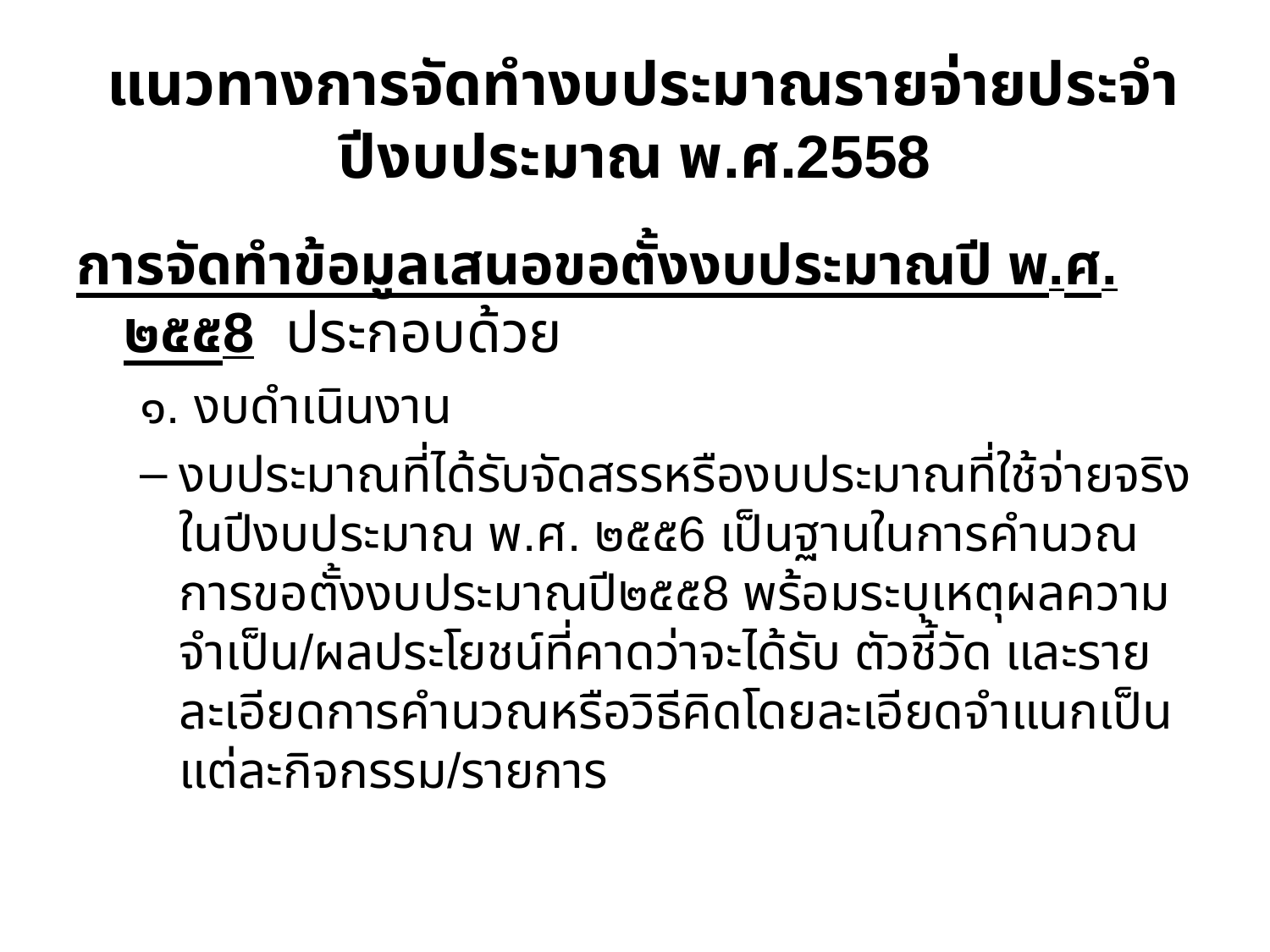

# แนวทางการจัดทำงบประมาณรายจ่ายประจำปีงบประมาณ พ.ศ.2558
การจัดทำข้อมูลเสนอขอตั้งงบประมาณปี พ.ศ. ๒๕๕8  ประกอบด้วย
๑. งบดำเนินงาน
งบประมาณที่ได้รับจัดสรรหรืองบประมาณที่ใช้จ่ายจริง ในปีงบประมาณ พ.ศ. ๒๕๕6 เป็นฐานในการคำนวณการขอตั้งงบประมาณปี๒๕๕8 พร้อมระบุเหตุผลความจำเป็น/ผลประโยชน์ที่คาดว่าจะได้รับ ตัวชี้วัด และรายละเอียดการคำนวณหรือวิธีคิดโดยละเอียดจำแนกเป็นแต่ละกิจกรรม/รายการ